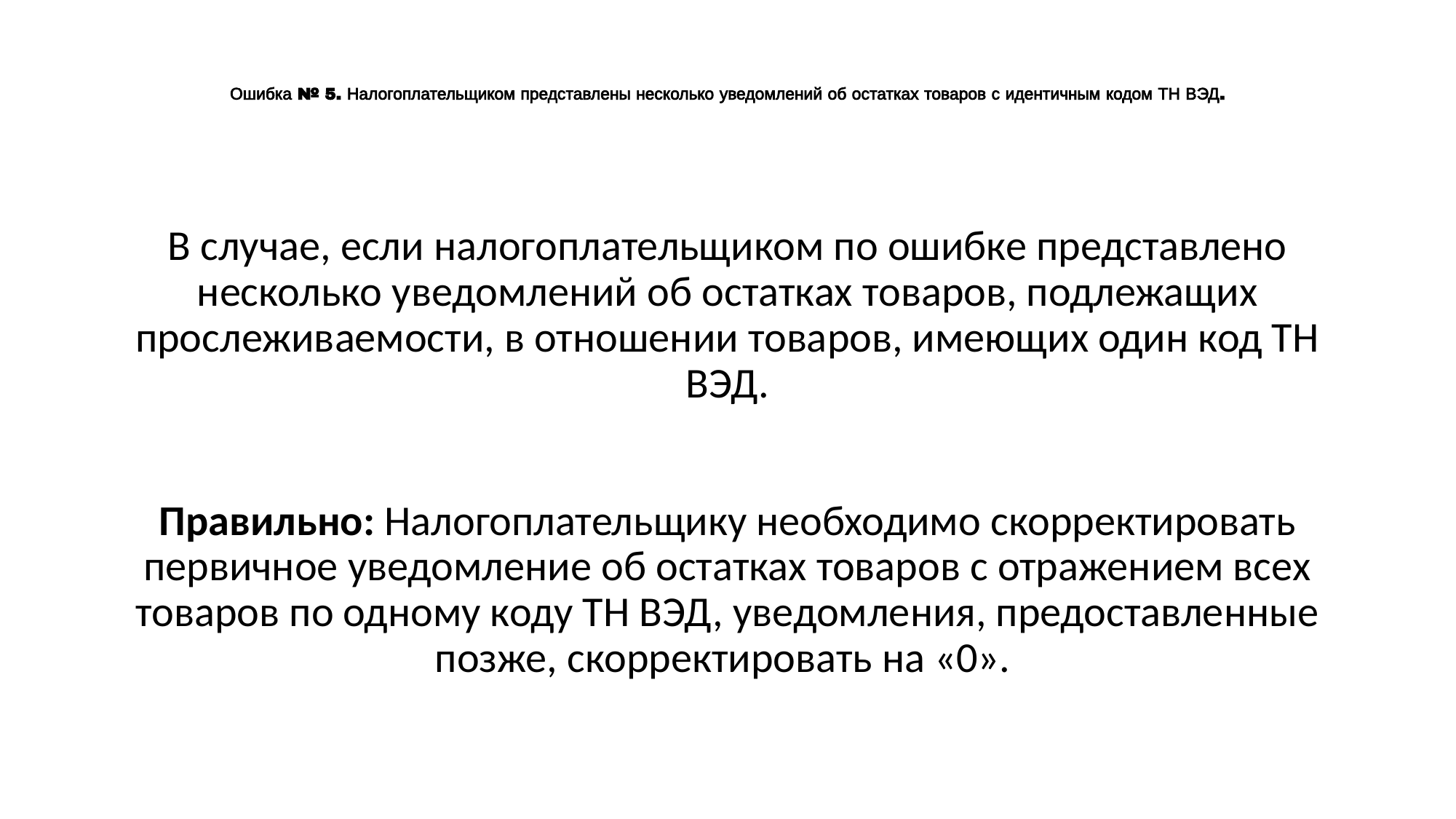

# Ошибка № 5. Налогоплательщиком представлены несколько уведомлений об остатках товаров с идентичным кодом ТН ВЭД.
В случае, если налогоплательщиком по ошибке представлено несколько уведомлений об остатках товаров, подлежащих прослеживаемости, в отношении товаров, имеющих один код ТН ВЭД.

Правильно: Налогоплательщику необходимо скорректировать первичное уведомление об остатках товаров с отражением всех товаров по одному коду ТН ВЭД, уведомления, предоставленные позже, скорректировать на «0».